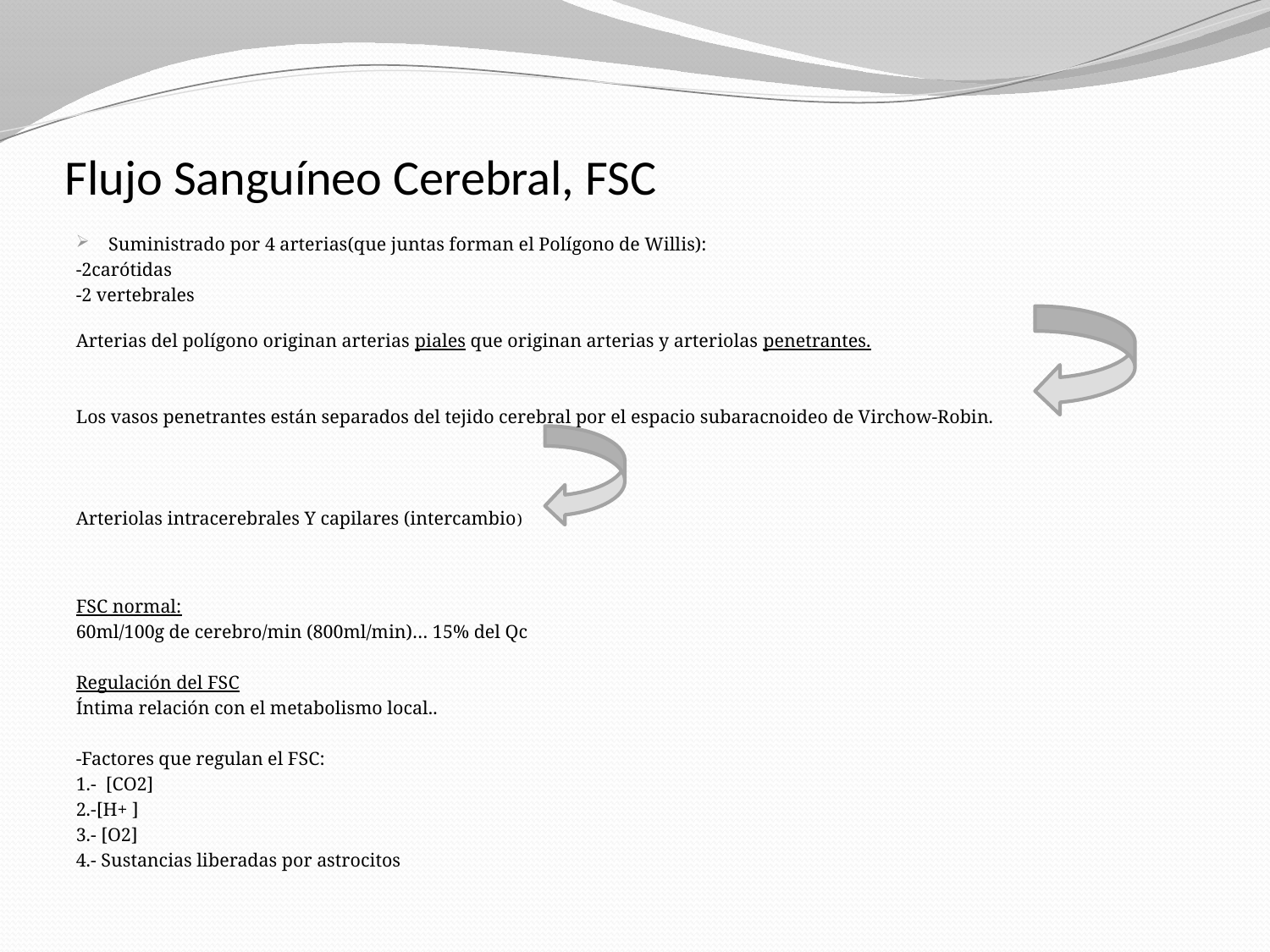

# Flujo Sanguíneo Cerebral, FSC
Suministrado por 4 arterias(que juntas forman el Polígono de Willis):
-2carótidas
-2 vertebrales

Arterias del polígono originan arterias piales que originan arterias y arteriolas penetrantes.

Los vasos penetrantes están separados del tejido cerebral por el espacio subaracnoideo de Virchow-Robin.

Arteriolas intracerebrales Y capilares (intercambio)

FSC normal:
60ml/100g de cerebro/min (800ml/min)… 15% del Qc

Regulación del FSC
Íntima relación con el metabolismo local..

-Factores que regulan el FSC:
1.-  [CO2]
2.-[H+ ]
3.- [O2]
4.- Sustancias liberadas por astrocitos